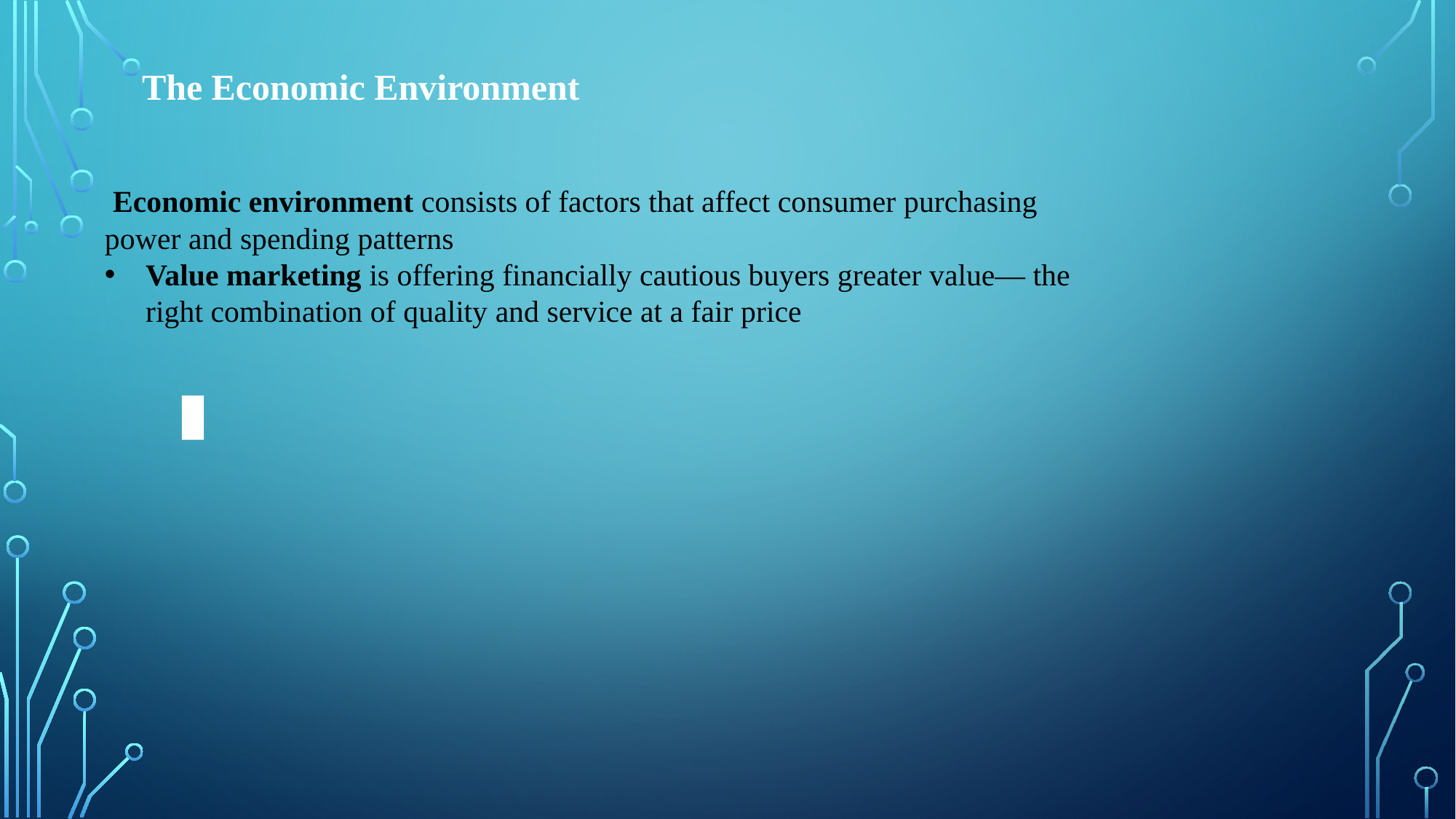

The Economic Environment
 Economic environment consists of factors that affect consumer purchasing power and spending patterns
Value marketing is offering financially cautious buyers greater value— the right combination of quality and service at a fair price